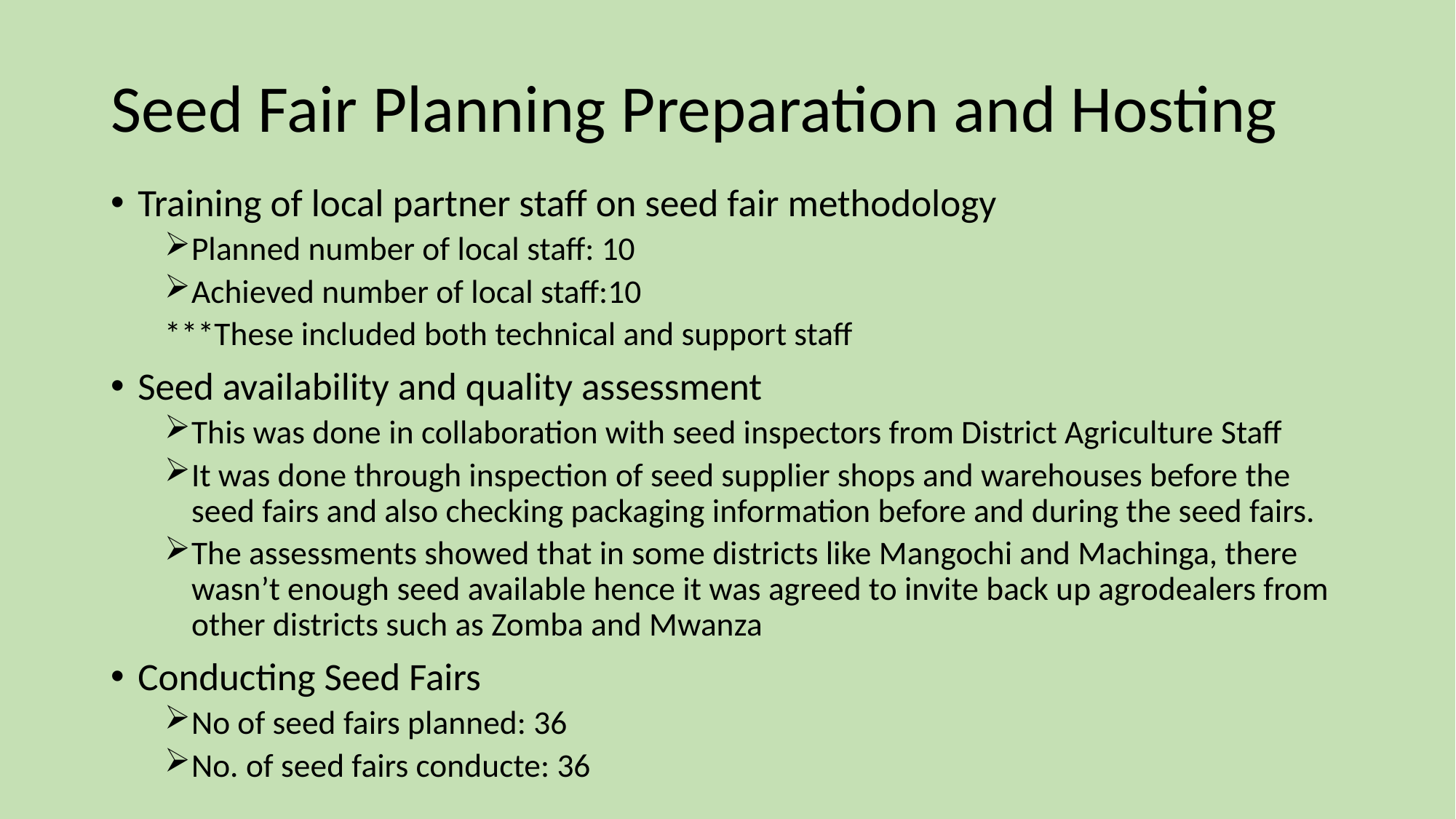

# Seed Fair Planning Preparation and Hosting
Training of local partner staff on seed fair methodology
Planned number of local staff: 10
Achieved number of local staff:10
***These included both technical and support staff
Seed availability and quality assessment
This was done in collaboration with seed inspectors from District Agriculture Staff
It was done through inspection of seed supplier shops and warehouses before the seed fairs and also checking packaging information before and during the seed fairs.
The assessments showed that in some districts like Mangochi and Machinga, there wasn’t enough seed available hence it was agreed to invite back up agrodealers from other districts such as Zomba and Mwanza
Conducting Seed Fairs
No of seed fairs planned: 36
No. of seed fairs conducte: 36